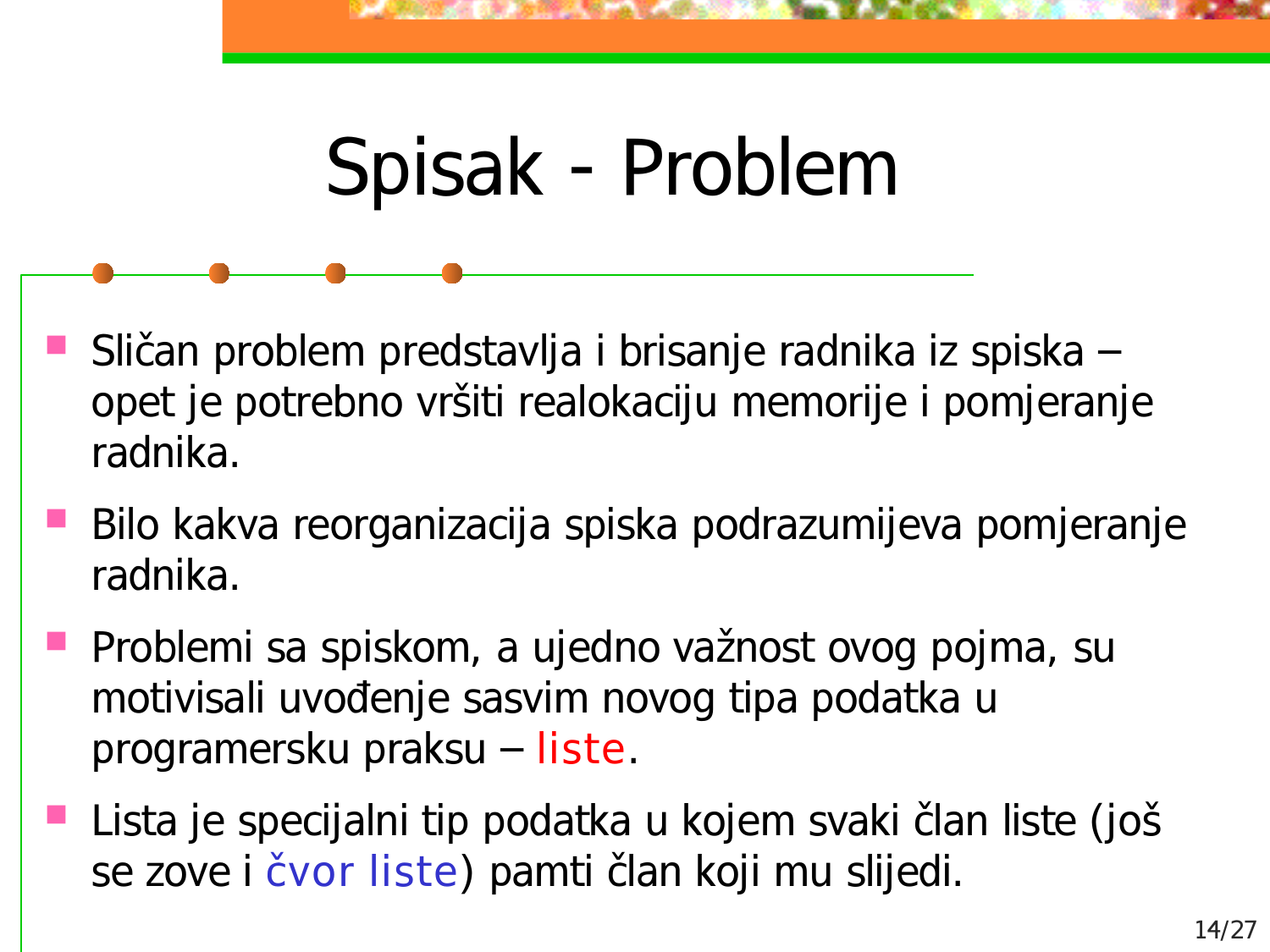

# Spisak - Problem
Sličan problem predstavlja i brisanje radnika iz spiska – opet je potrebno vršiti realokaciju memorije i pomjeranje radnika.
Bilo kakva reorganizacija spiska podrazumijeva pomjeranje radnika.
Problemi sa spiskom, a ujedno važnost ovog pojma, su motivisali uvođenje sasvim novog tipa podatka u programersku praksu – liste.
Lista je specijalni tip podatka u kojem svaki član liste (još se zove i čvor liste) pamti član koji mu slijedi.

14/27